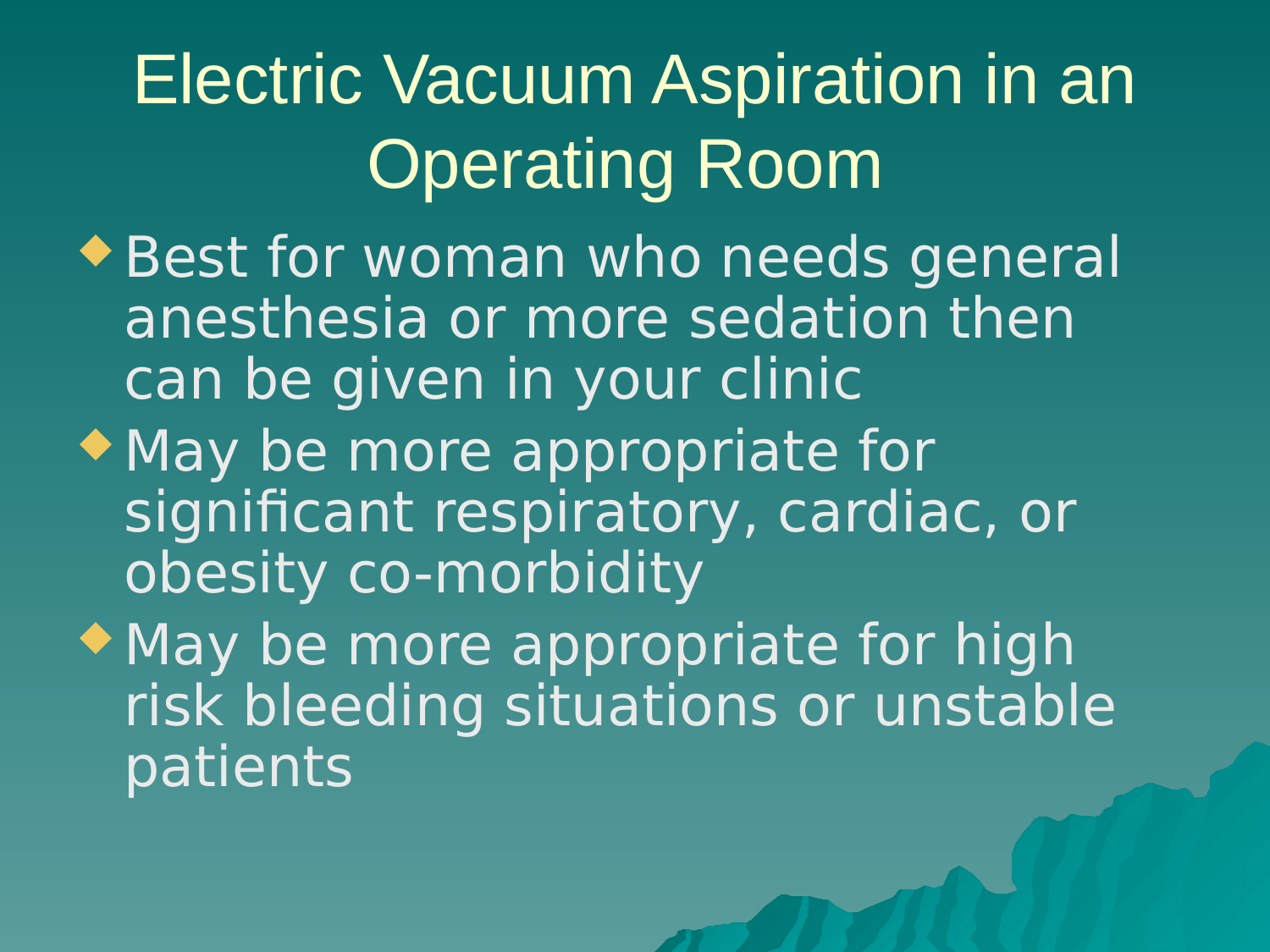

# Electric Vacuum Aspiration in an Operating Room
Best for woman who needs general anesthesia or more sedation then can be given in your clinic
May be more appropriate for significant respiratory, cardiac, or obesity co-morbidity
May be more appropriate for high risk bleeding situations or unstable patients